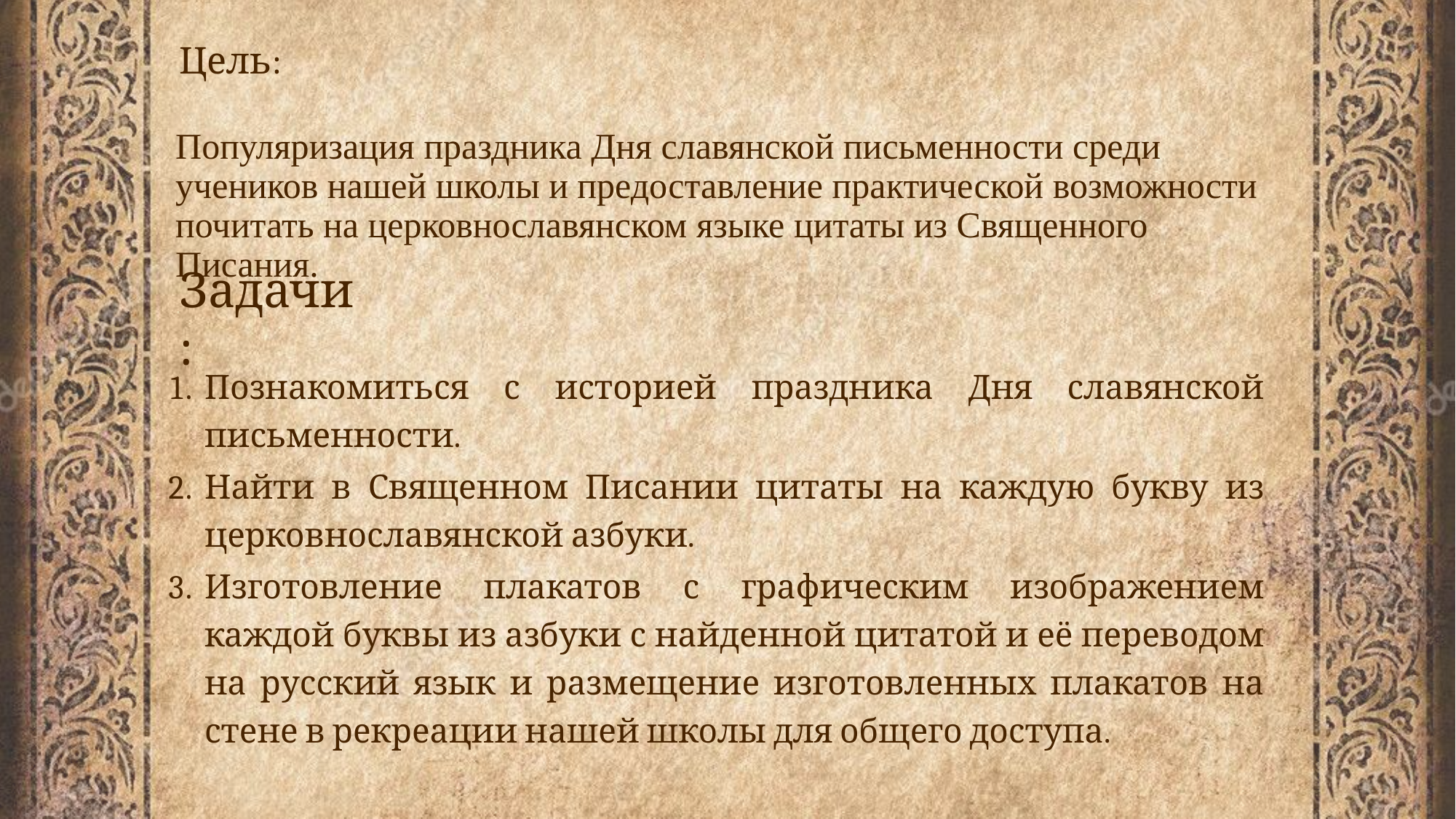

# Цель:
Популяризация праздника Дня славянской письменности среди учеников нашей школы и предоставление практической возможности почитать на церковнославянском языке цитаты из Священного Писания.

Задачи:
Познакомиться с историей праздника Дня славянской письменности.
Найти в Священном Писании цитаты на каждую букву из церковнославянской азбуки.
Изготовление плакатов с графическим изображением каждой буквы из азбуки с найденной цитатой и её переводом на русский язык и размещение изготовленных плакатов на стене в рекреации нашей школы для общего доступа.